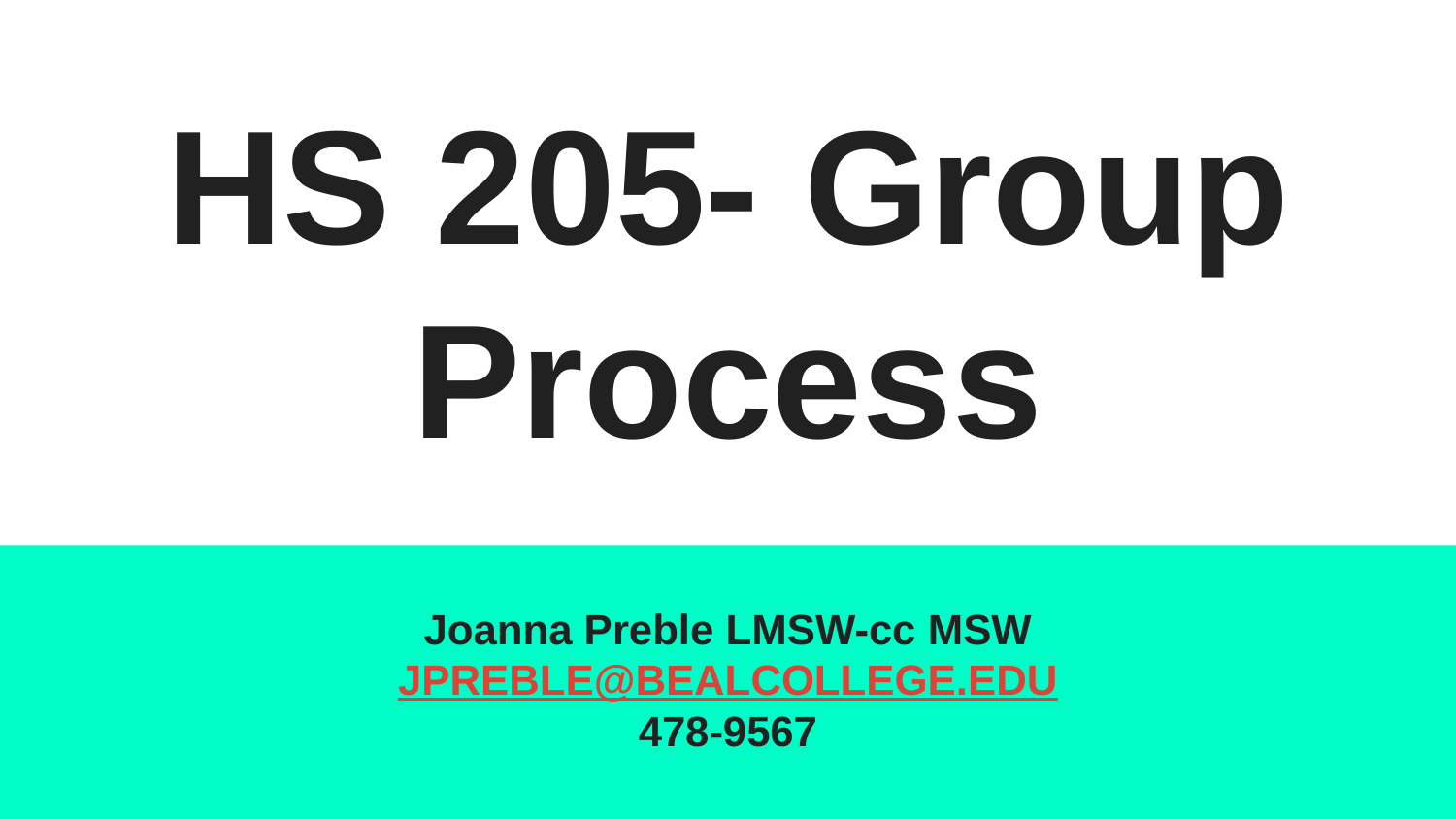

# HS 205- Group Process
Joanna Preble LMSW-cc MSW
JPREBLE@BEALCOLLEGE.EDU
478-9567